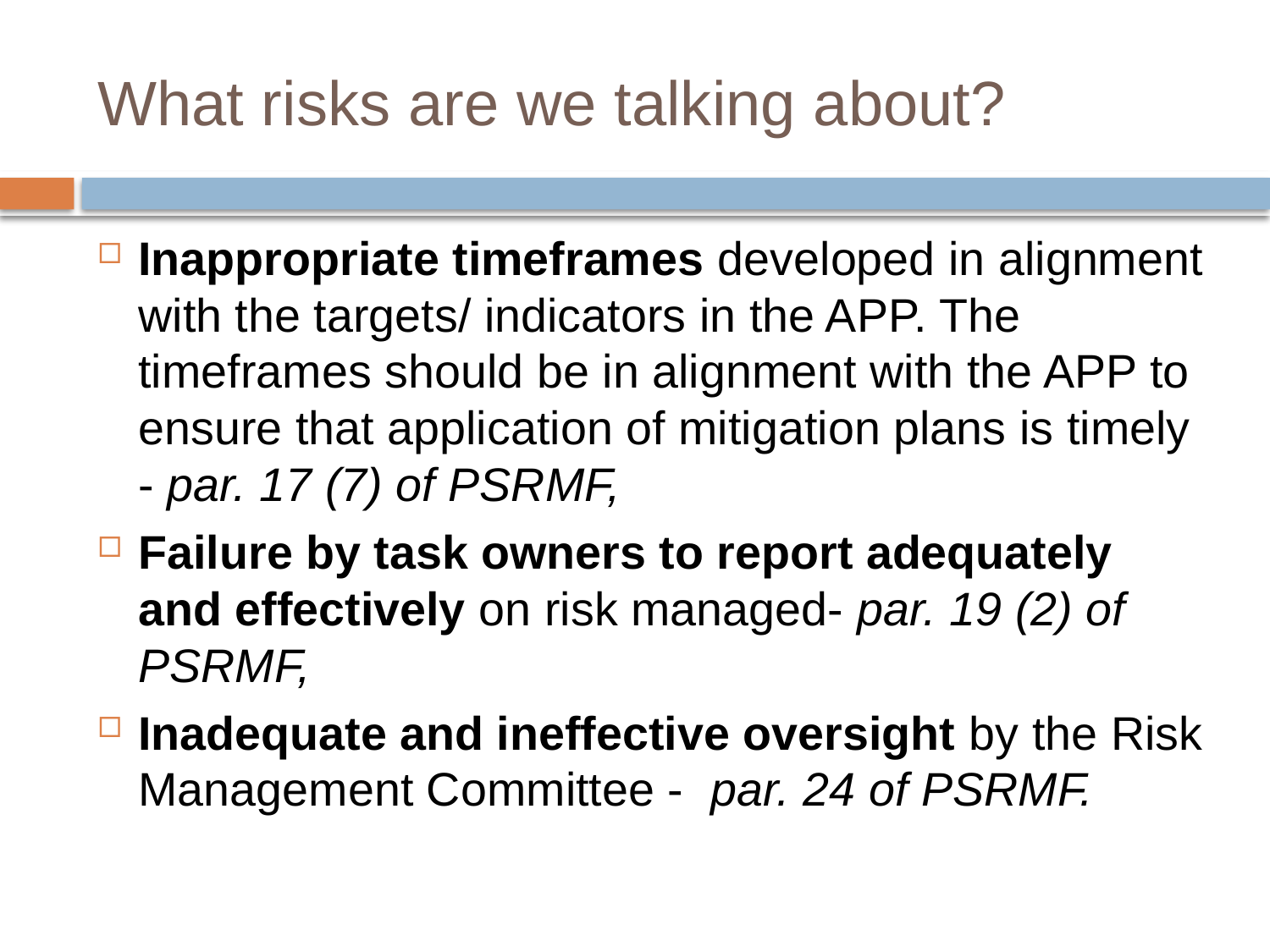

# What risks are we talking about?
Inappropriate timeframes developed in alignment with the targets/ indicators in the APP. The timeframes should be in alignment with the APP to ensure that application of mitigation plans is timely - par. 17 (7) of PSRMF,
Failure by task owners to report adequately and effectively on risk managed- par. 19 (2) of PSRMF,
Inadequate and ineffective oversight by the Risk Management Committee -  par. 24 of PSRMF.